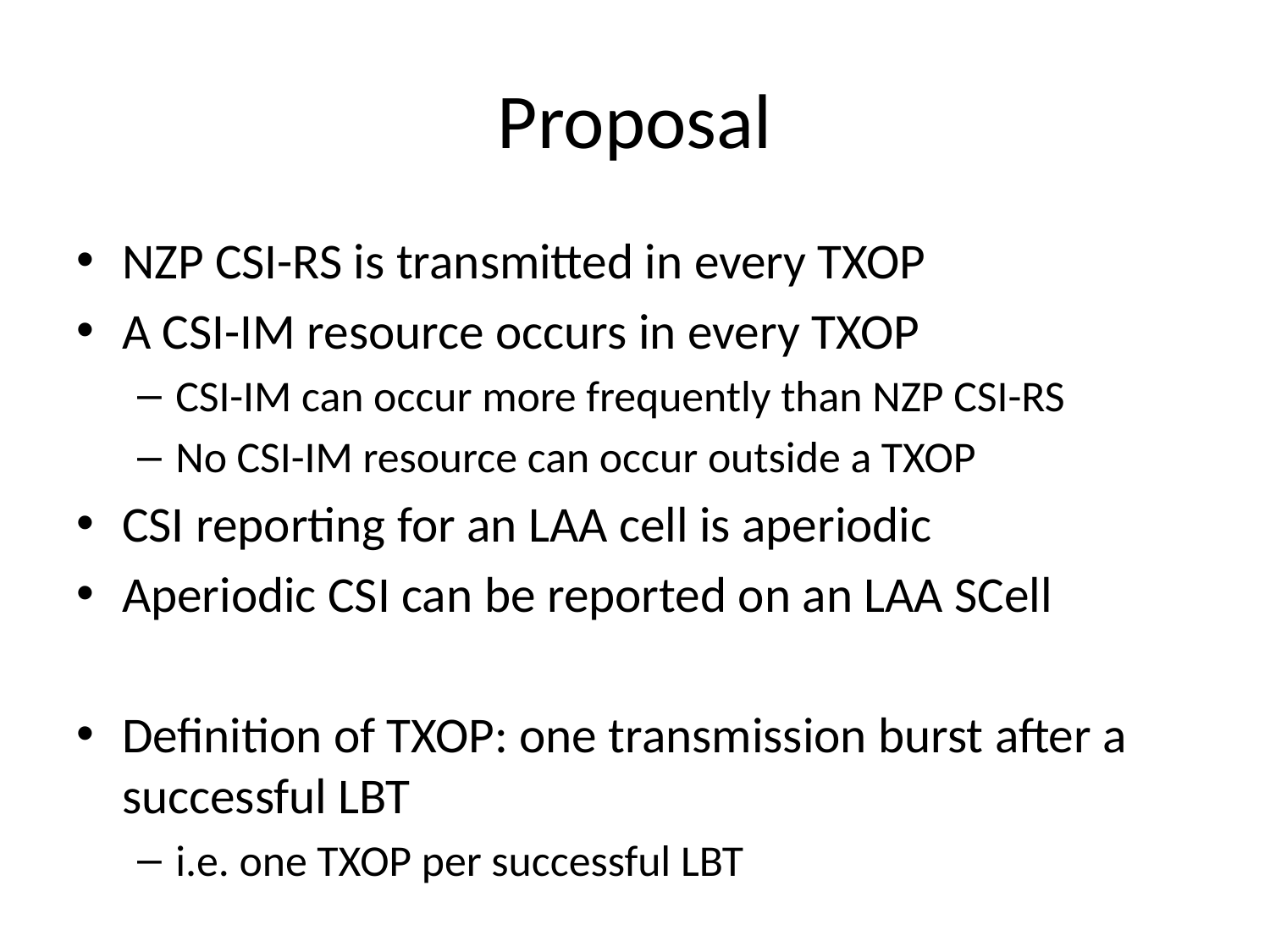

# Proposal
NZP CSI-RS is transmitted in every TXOP
A CSI-IM resource occurs in every TXOP
CSI-IM can occur more frequently than NZP CSI-RS
No CSI-IM resource can occur outside a TXOP
CSI reporting for an LAA cell is aperiodic
Aperiodic CSI can be reported on an LAA SCell

Definition of TXOP: one transmission burst after a successful LBT
i.e. one TXOP per successful LBT